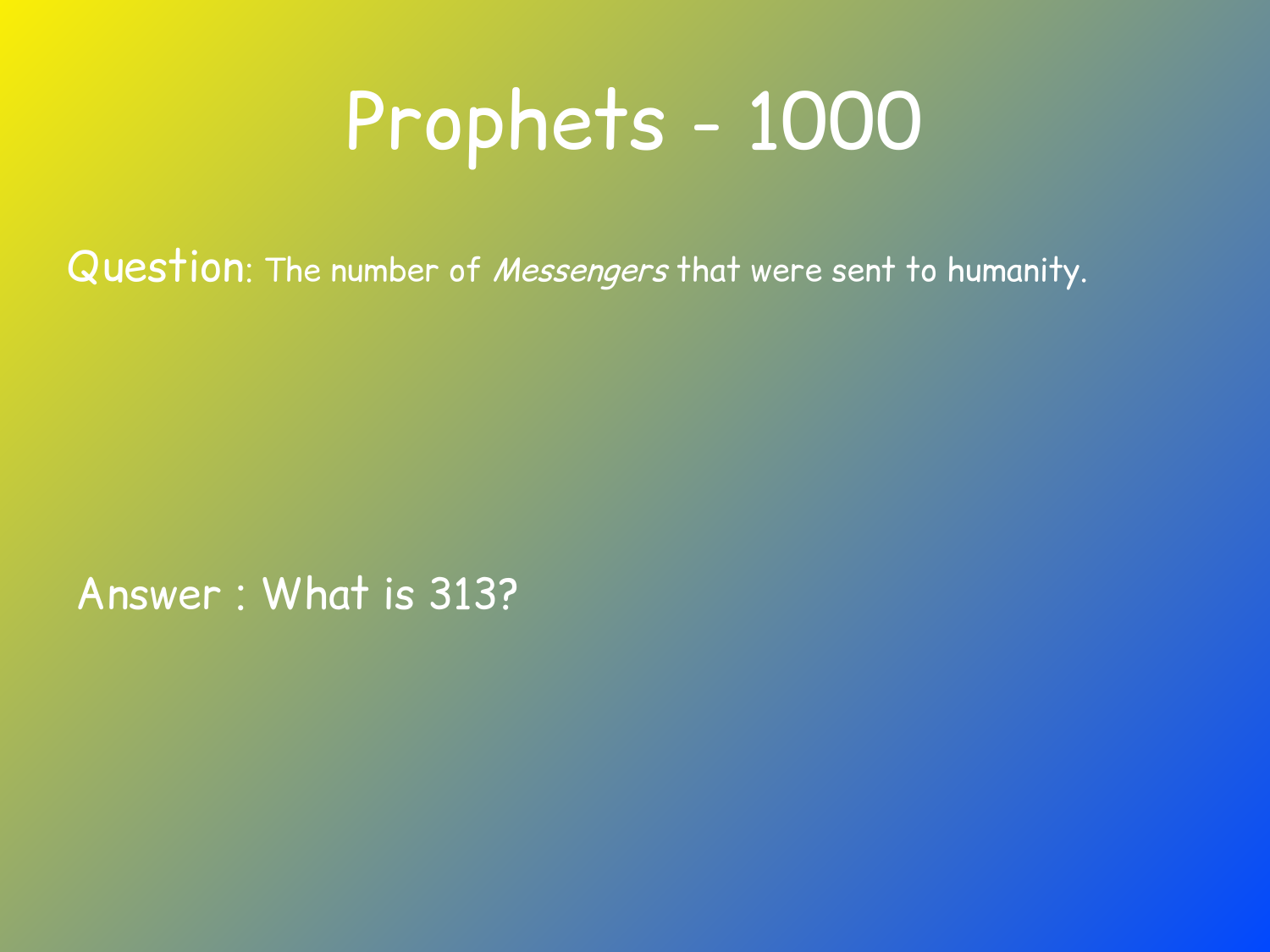

# Prophets - 1000
Question: The number of Messengers that were sent to humanity.

Answer : What is 313?